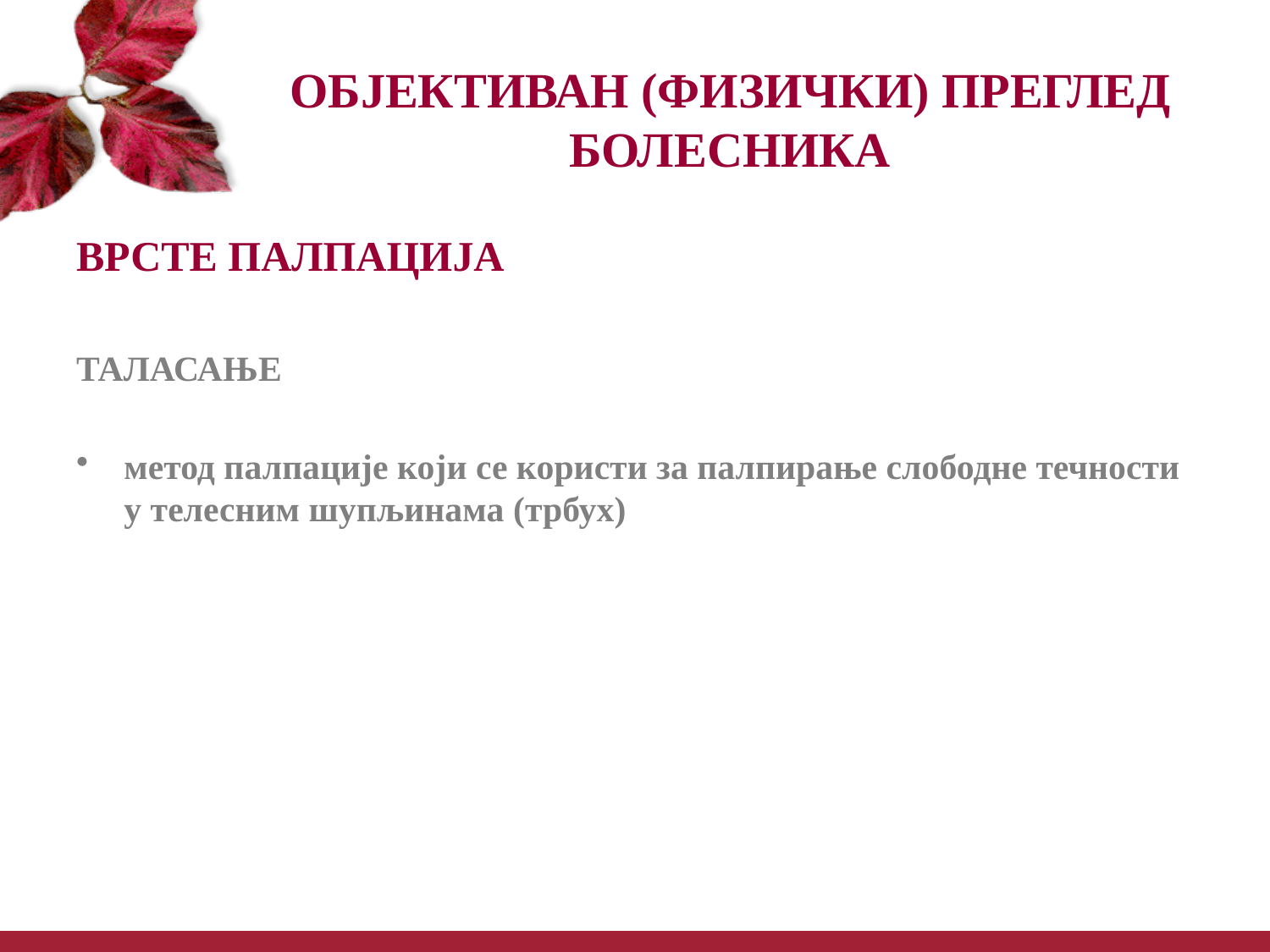

# ОБЈЕКТИВАН (ФИЗИЧКИ) ПРЕГЛЕД БОЛЕСНИКА
ВРСТЕ ПАЛПАЦИЈА

ТАЛАСАЊЕ

метод палпације који се користи за палпирање слободне течности у телесним шупљинама (трбух)